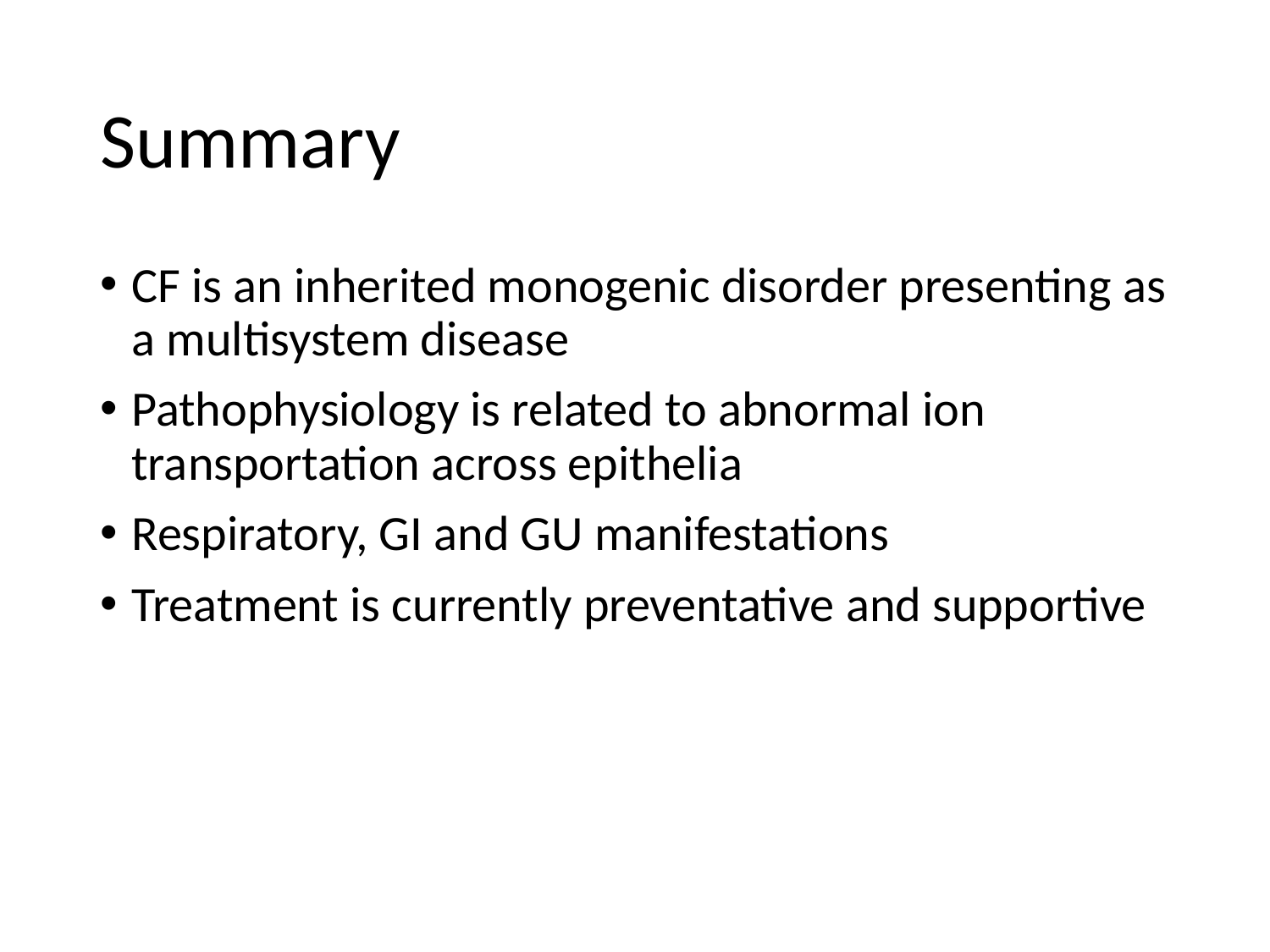

# Summary
CF is an inherited monogenic disorder presenting as a multisystem disease
Pathophysiology is related to abnormal ion transportation across epithelia
Respiratory, GI and GU manifestations
Treatment is currently preventative and supportive